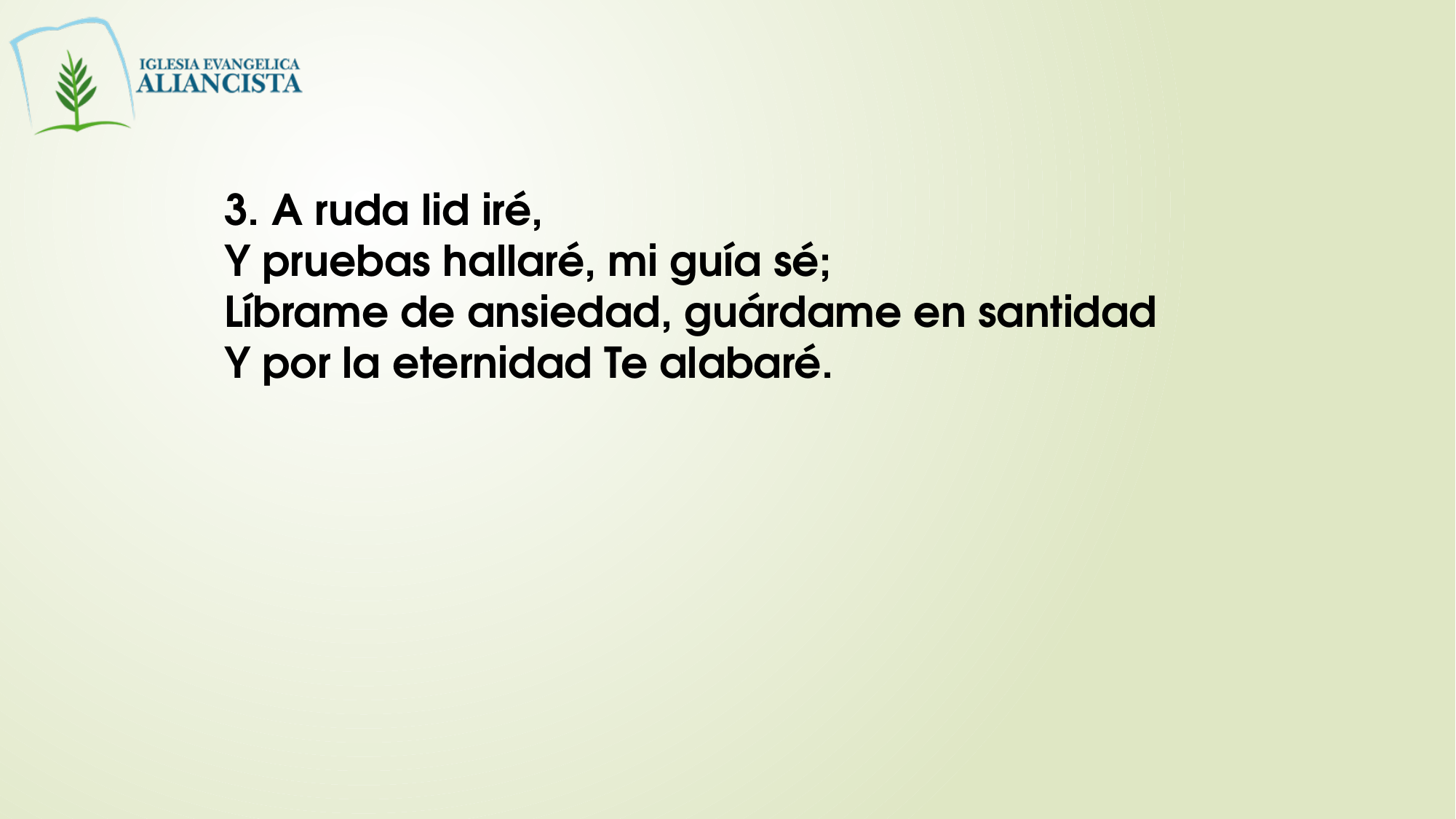

3. A ruda lid iré,
Y pruebas hallaré, mi guía sé;
Líbrame de ansiedad, guárdame en santidad
Y por la eternidad Te alabaré.